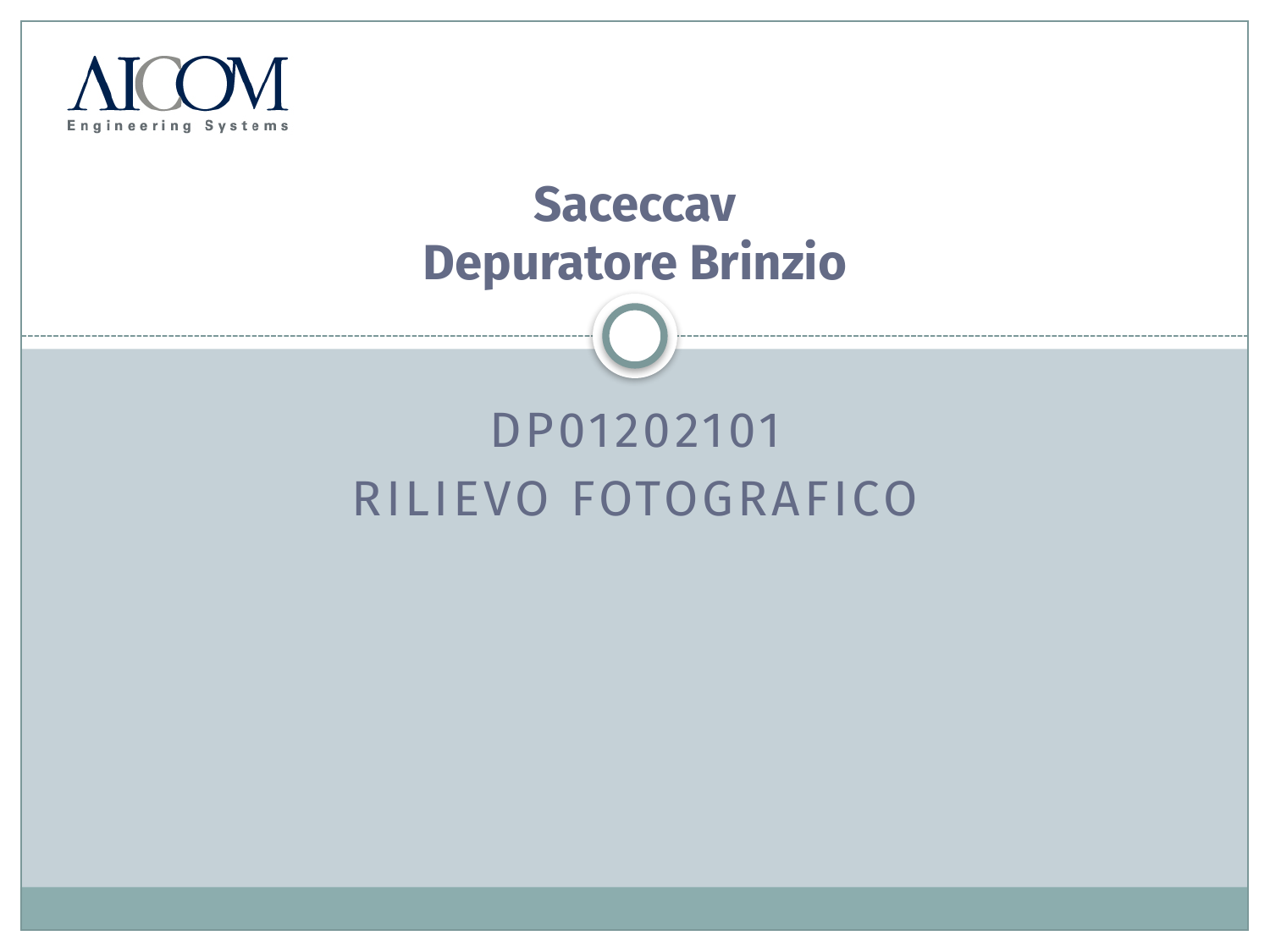

# Saceccav Depuratore Brinzio
DP01202101
Rilievo fotografico